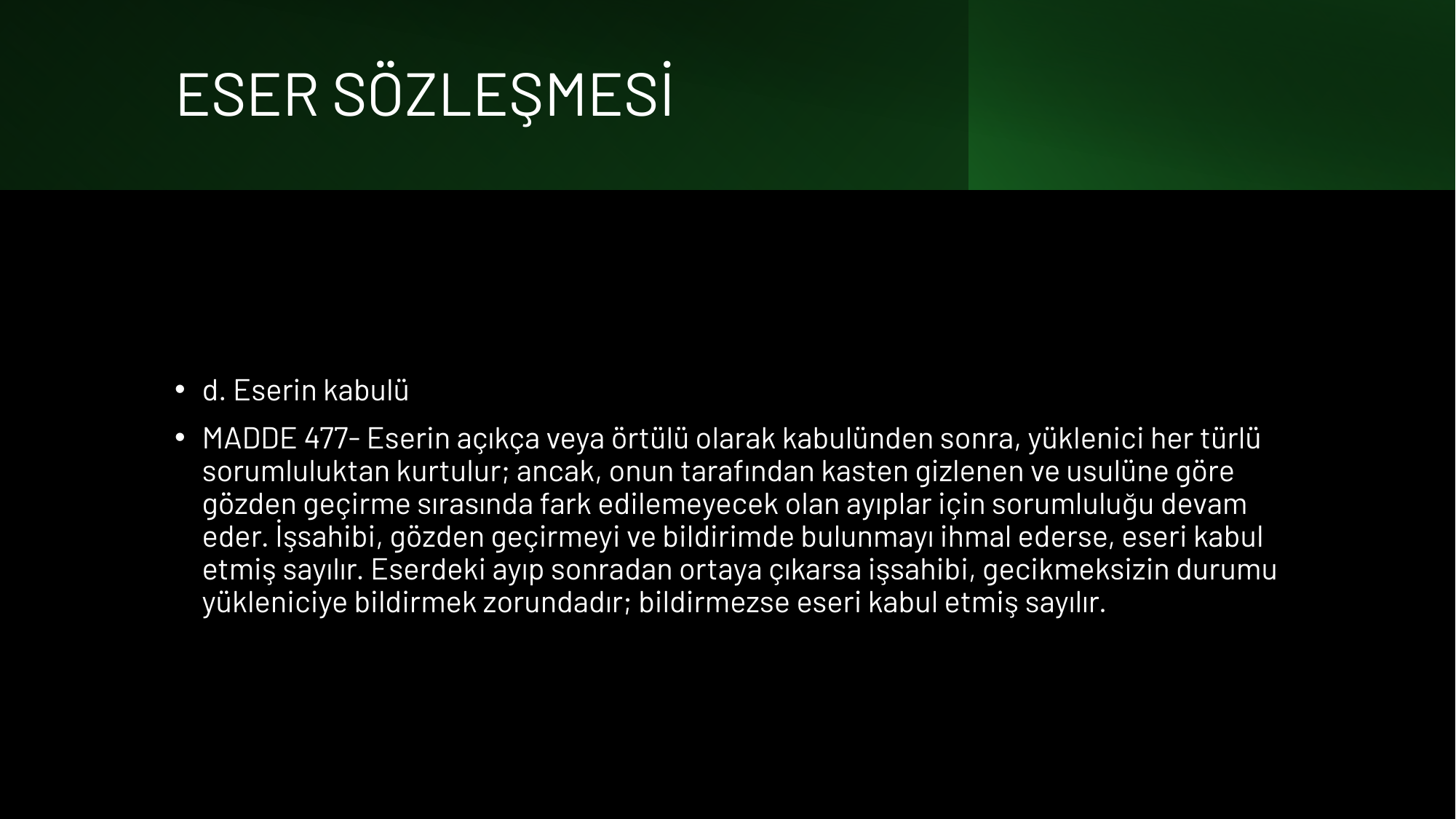

# ESER SÖZLEŞMESİ
d. Eserin kabulü
MADDE 477- Eserin açıkça veya örtülü olarak kabulünden sonra, yüklenici her türlü sorumluluktan kurtulur; ancak, onun tarafından kasten gizlenen ve usulüne göre gözden geçirme sırasında fark edilemeyecek olan ayıplar için sorumluluğu devam eder. İşsahibi, gözden geçirmeyi ve bildirimde bulunmayı ihmal ederse, eseri kabul etmiş sayılır. Eserdeki ayıp sonradan ortaya çıkarsa işsahibi, gecikmeksizin durumu yükleniciye bildirmek zorundadır; bildirmezse eseri kabul etmiş sayılır.